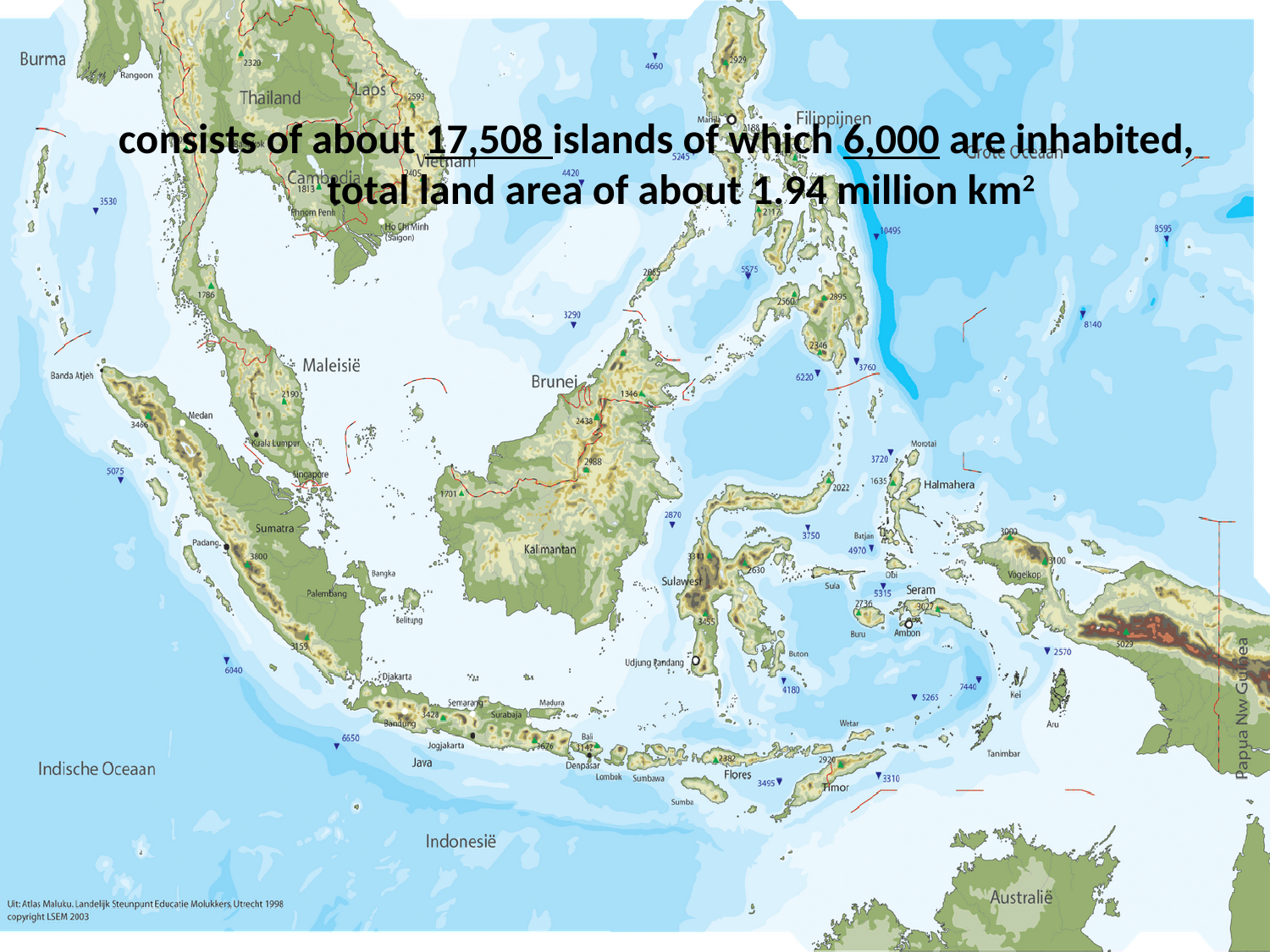

# consists of about 17,508 islands of which 6,000 are inhabited, total land area of about 1.94 million km2